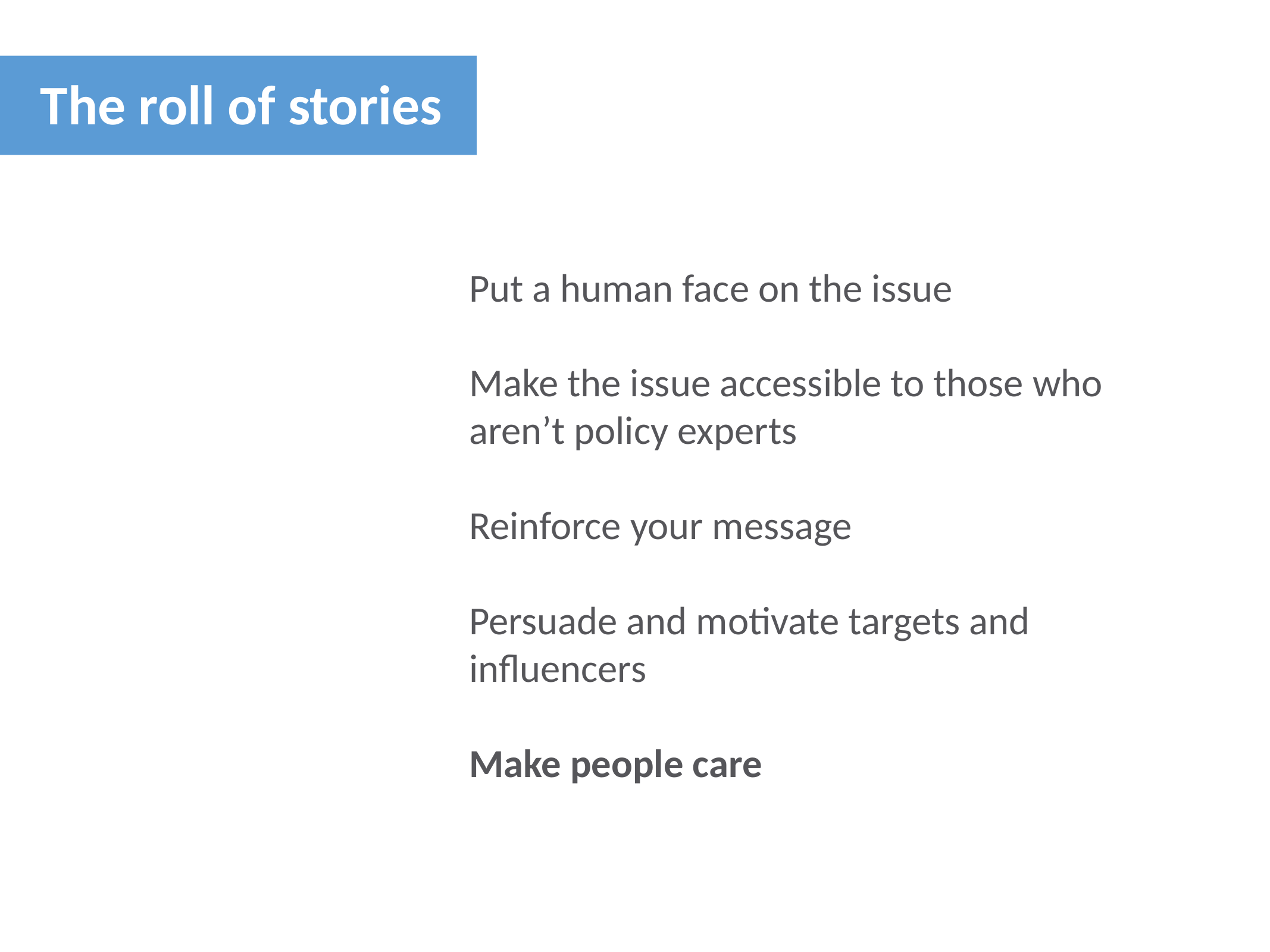

The roll of stories
Put a human face on the issue

Make the issue accessible to those who aren’t policy experts

Reinforce your message

Persuade and motivate targets and influencers

Make people care